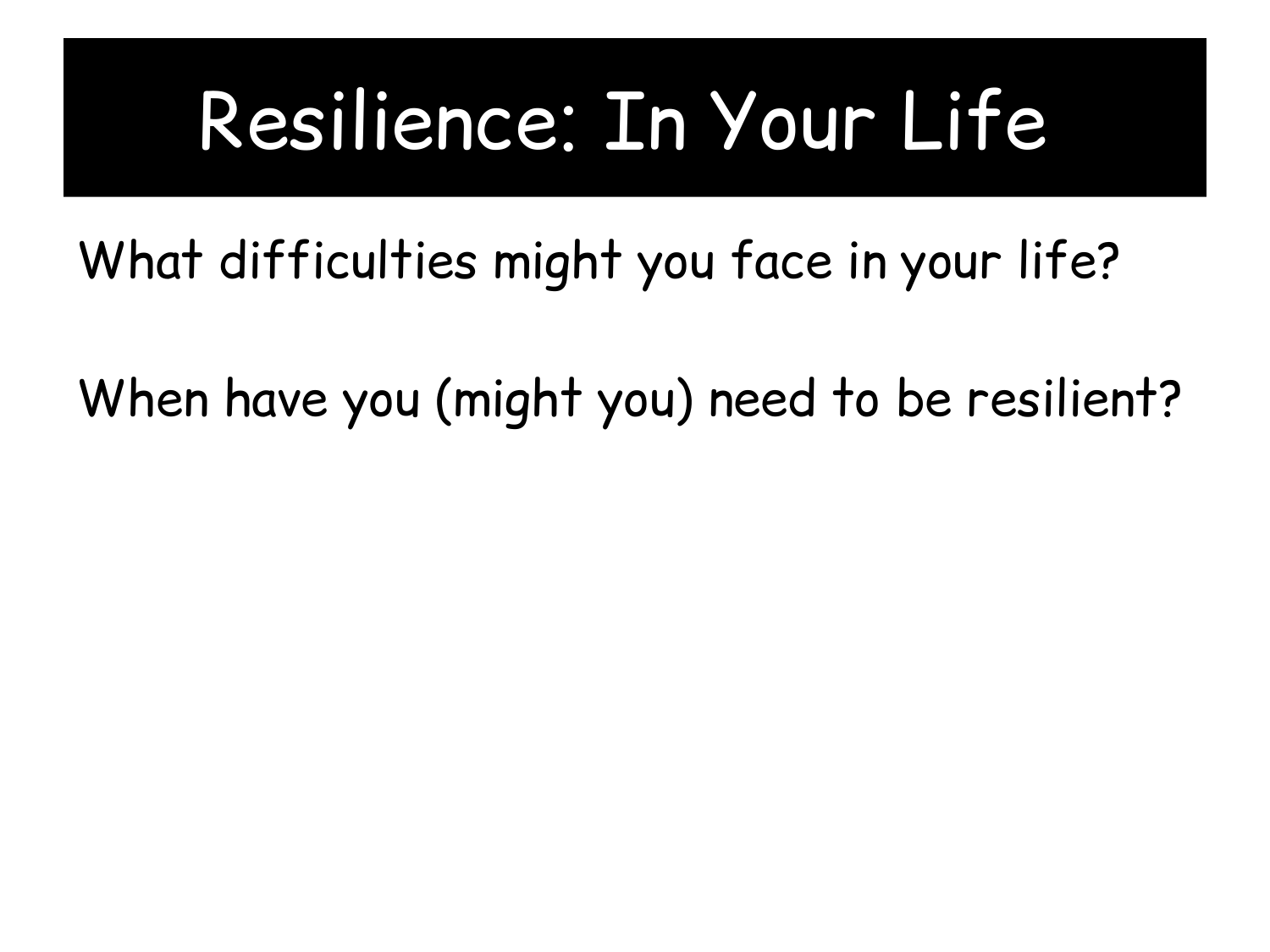

# Resilience: In Your Life
What difficulties might you face in your life?

When have you (might you) need to be resilient?